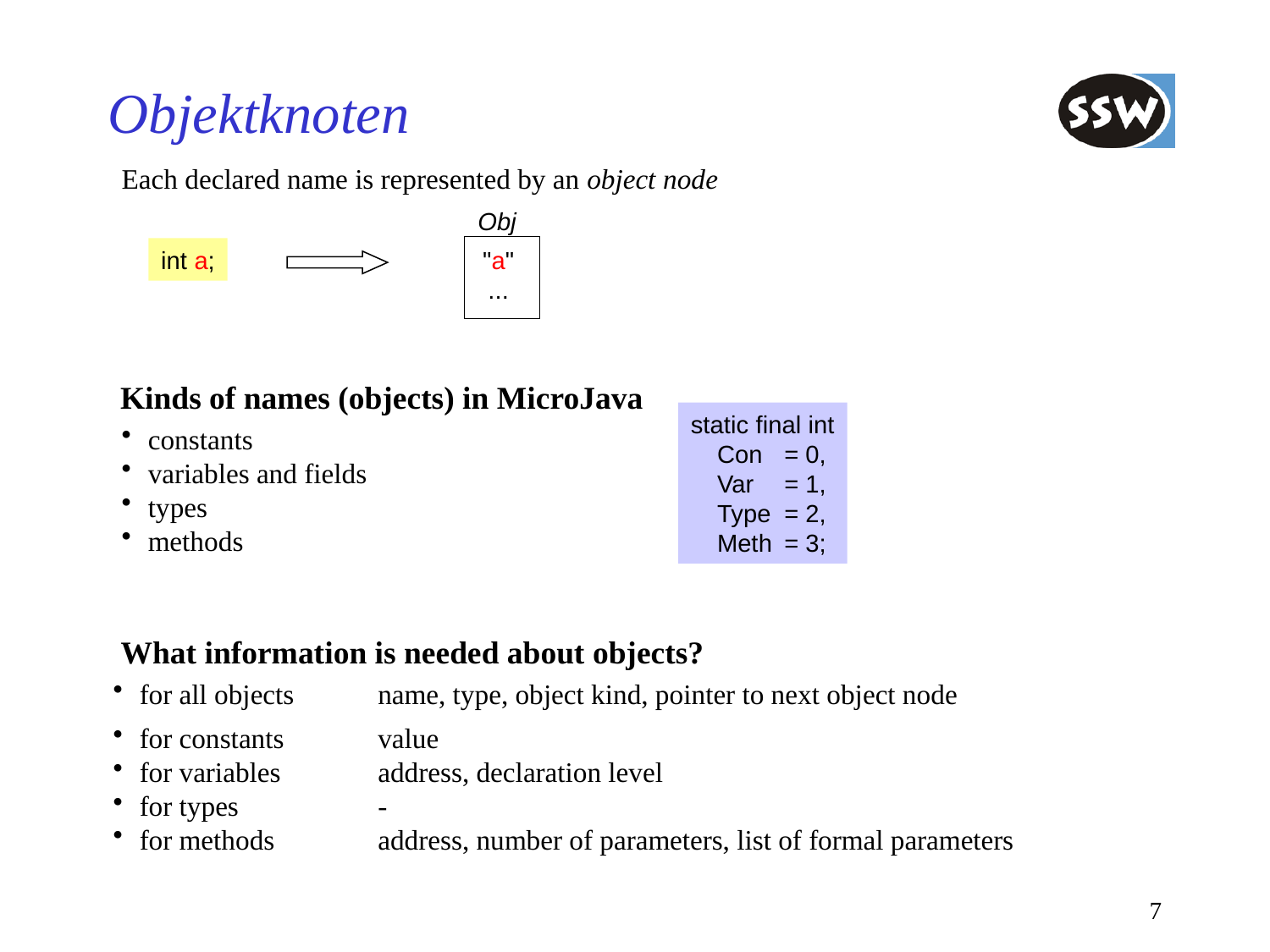

# Objektknoten
Each declared name is represented by an object node
Obj

int a;
"a"
...

Kinds of names (objects) in MicroJava
constants
variables and fields
types
methods
static final int
	Con	= 0,
	Var	= 1,
	Type	= 2,
	Meth	= 3;
What information is needed about objects?
for all objects	name, type, object kind, pointer to next object node
for constants	value
for variables	address, declaration level
for types	-
for methods	address, number of parameters, list of formal parameters
7